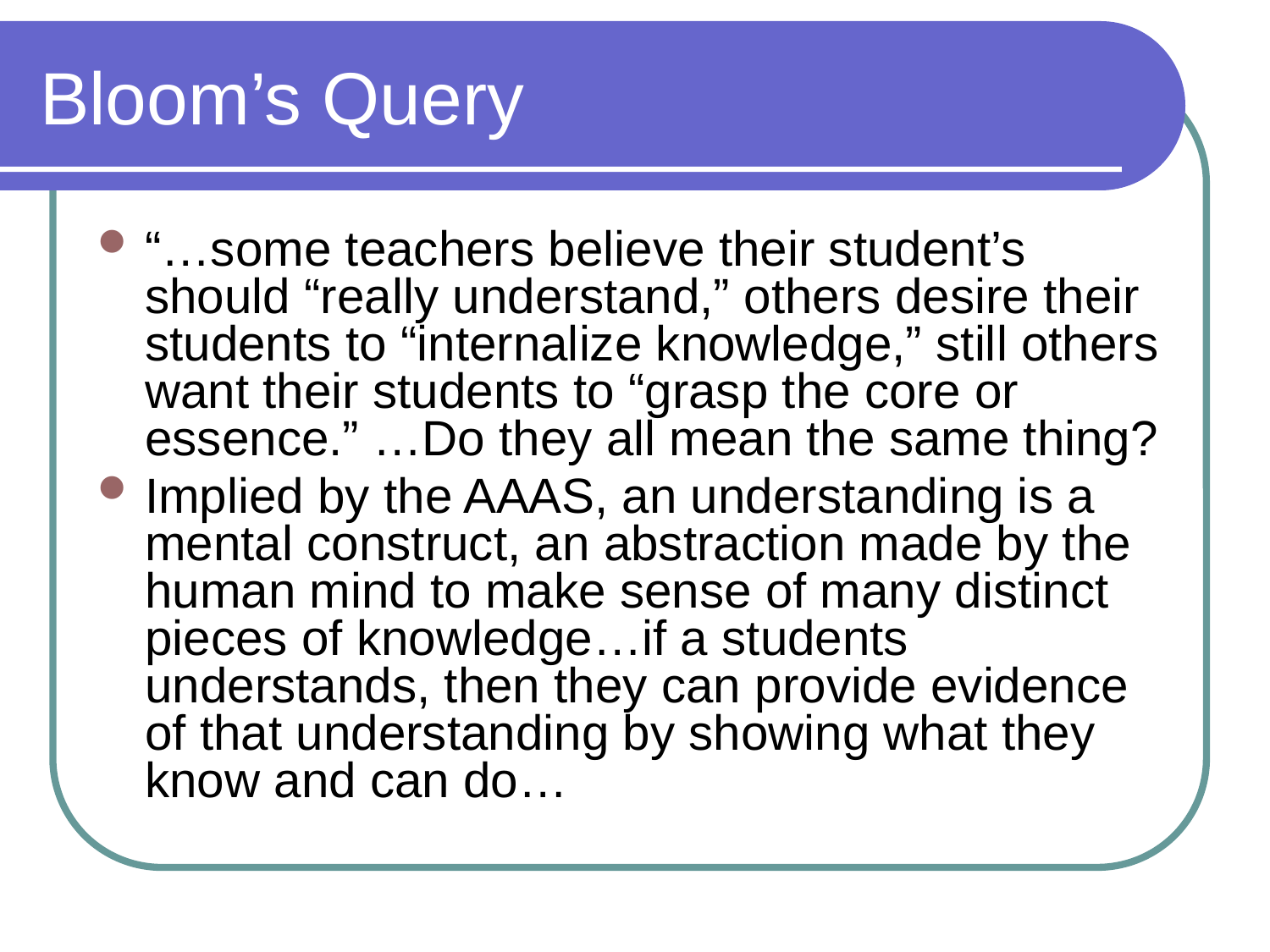

# Bloom’s Query
“…some teachers believe their student’s should “really understand,” others desire their students to “internalize knowledge,” still others want their students to “grasp the core or essence.” …Do they all mean the same thing?
Implied by the AAAS, an understanding is a mental construct, an abstraction made by the human mind to make sense of many distinct pieces of knowledge…if a students understands, then they can provide evidence of that understanding by showing what they know and can do…